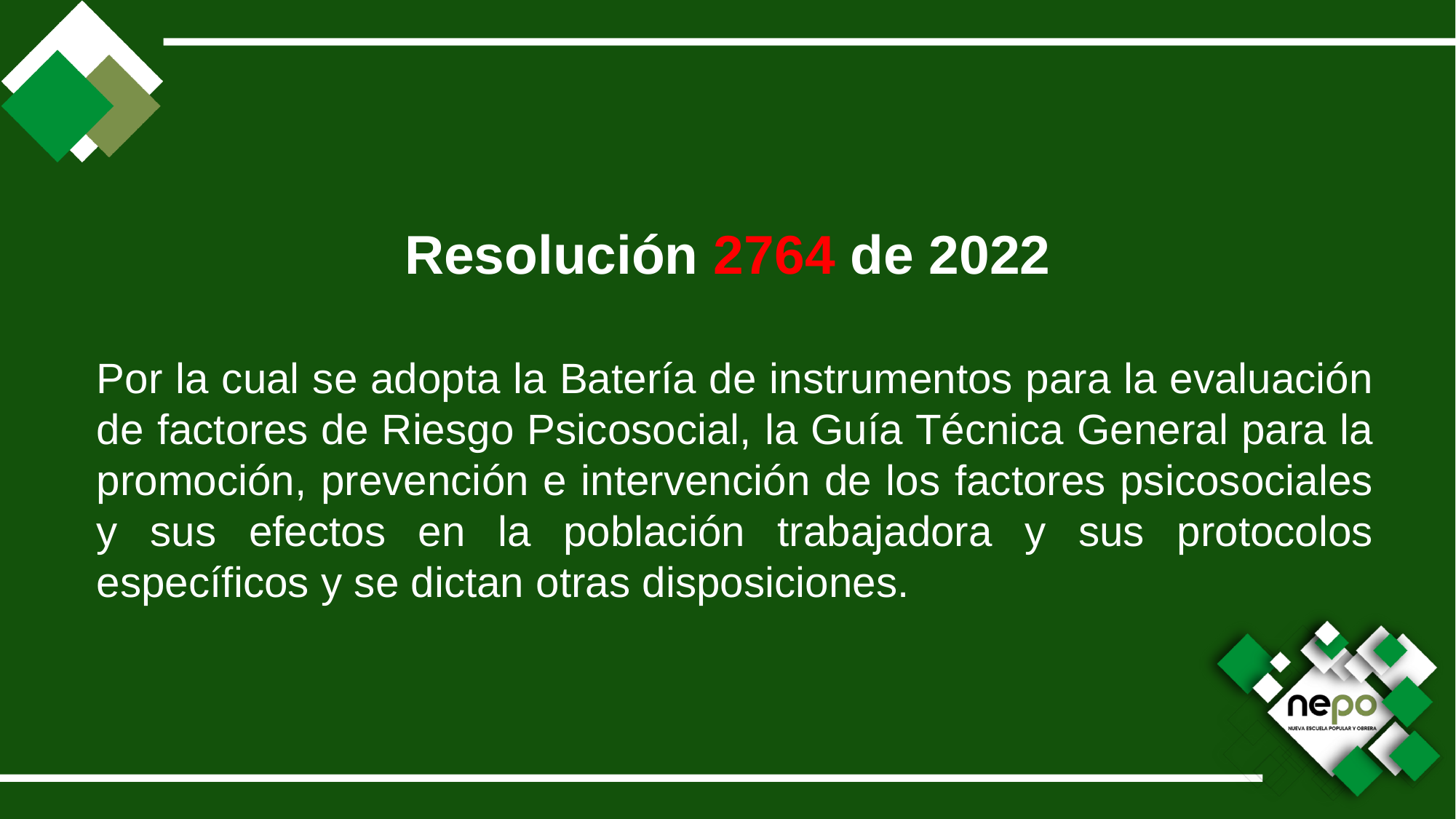

Resolución 2764 de 2022
Por la cual se adopta la Batería de instrumentos para la evaluación de factores de Riesgo Psicosocial, la Guía Técnica General para la promoción, prevención e intervención de los factores psicosociales y sus efectos en la población trabajadora y sus protocolos específicos y se dictan otras disposiciones.